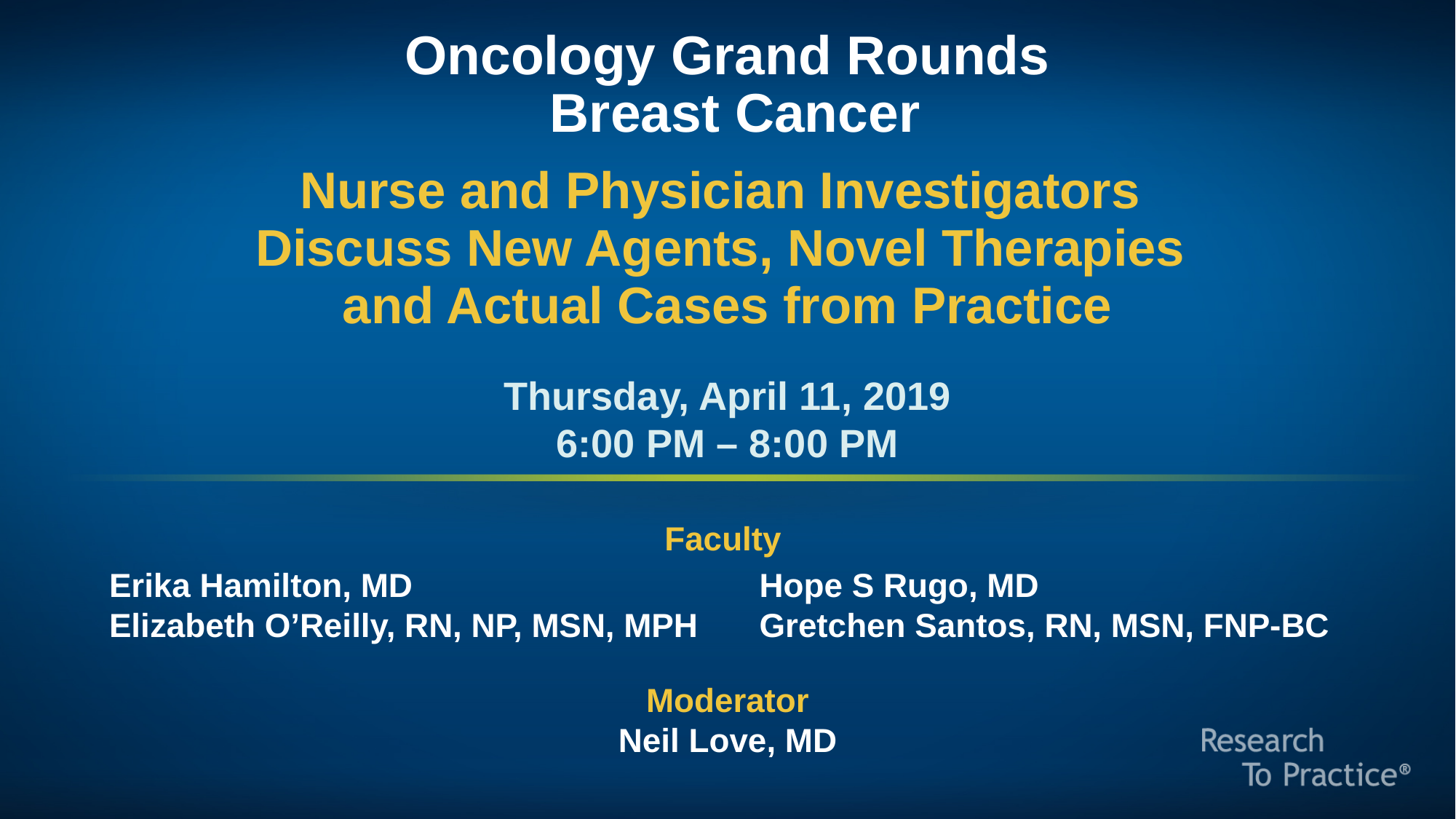

Oncology Grand Rounds
 Breast Cancer
Nurse and Physician Investigators
Discuss New Agents, Novel Therapies
and Actual Cases from Practice
Thursday, April 11, 2019
6:00 PM – 8:00 PM
Faculty
Erika Hamilton, MD
Elizabeth O’Reilly, RN, NP, MSN, MPH
Hope S Rugo, MD
Gretchen Santos, RN, MSN, FNP-BC
Moderator
Neil Love, MD